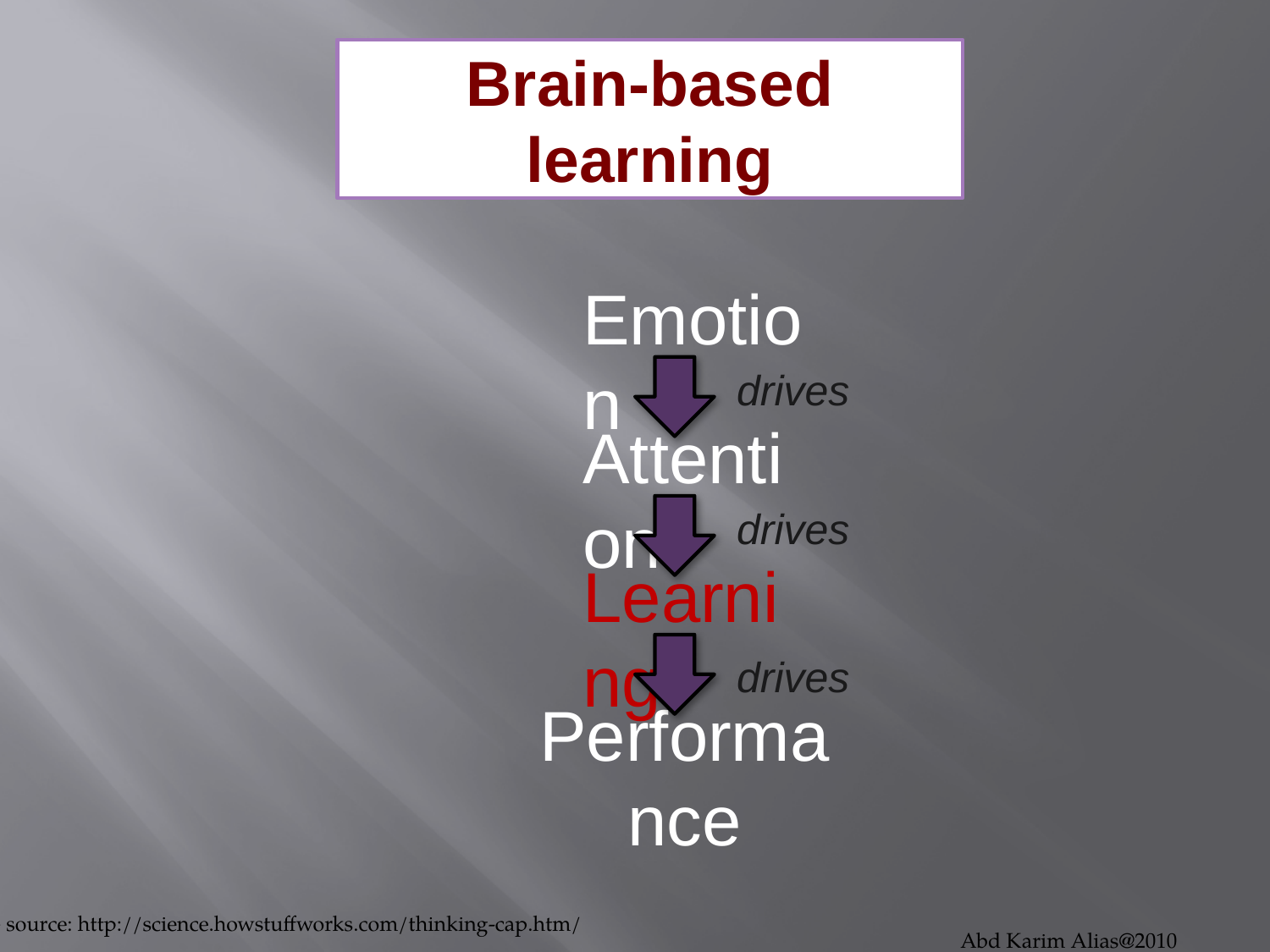

# Brain-based learning
Emotion

drives
Attention

drives
Learning

drives
Performance
Abd Karim Alias@2010
Image source: http://science.howstuffworks.com/thinking-cap.htm/